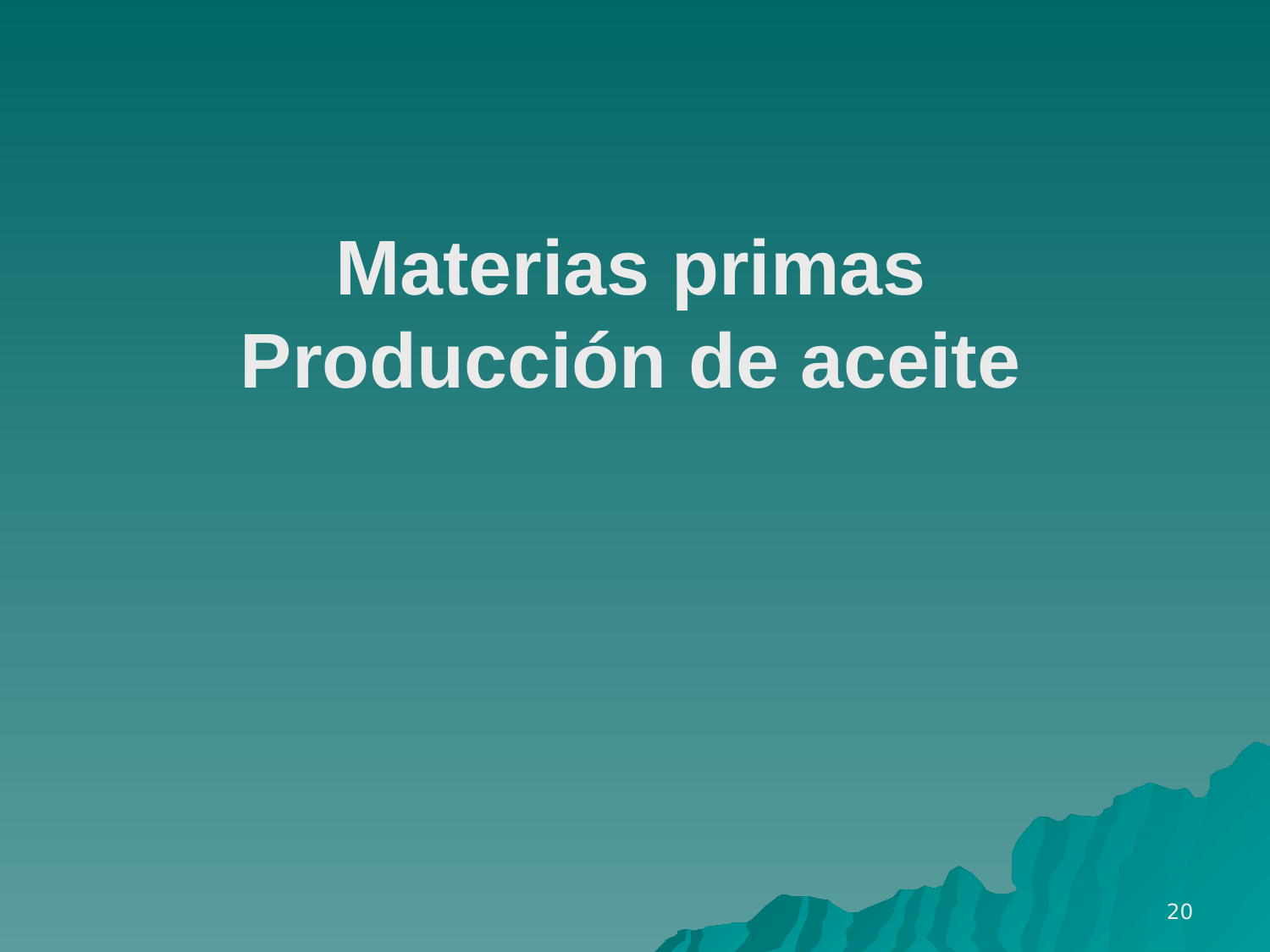

# Materias primas Producción de aceite
20